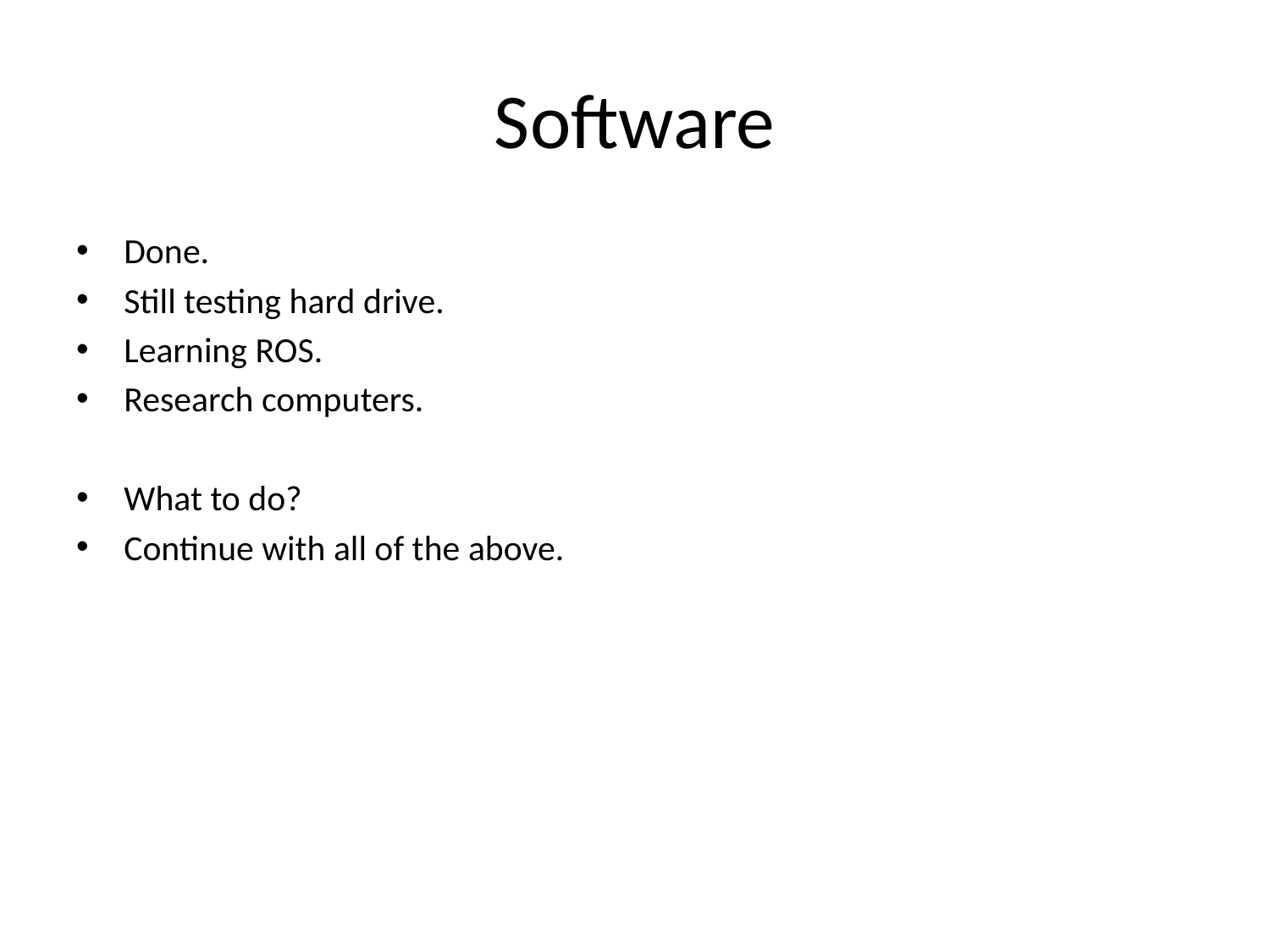

# Software
Done.
Still testing hard drive.
Learning ROS.
Research computers.

What to do?
Continue with all of the above.